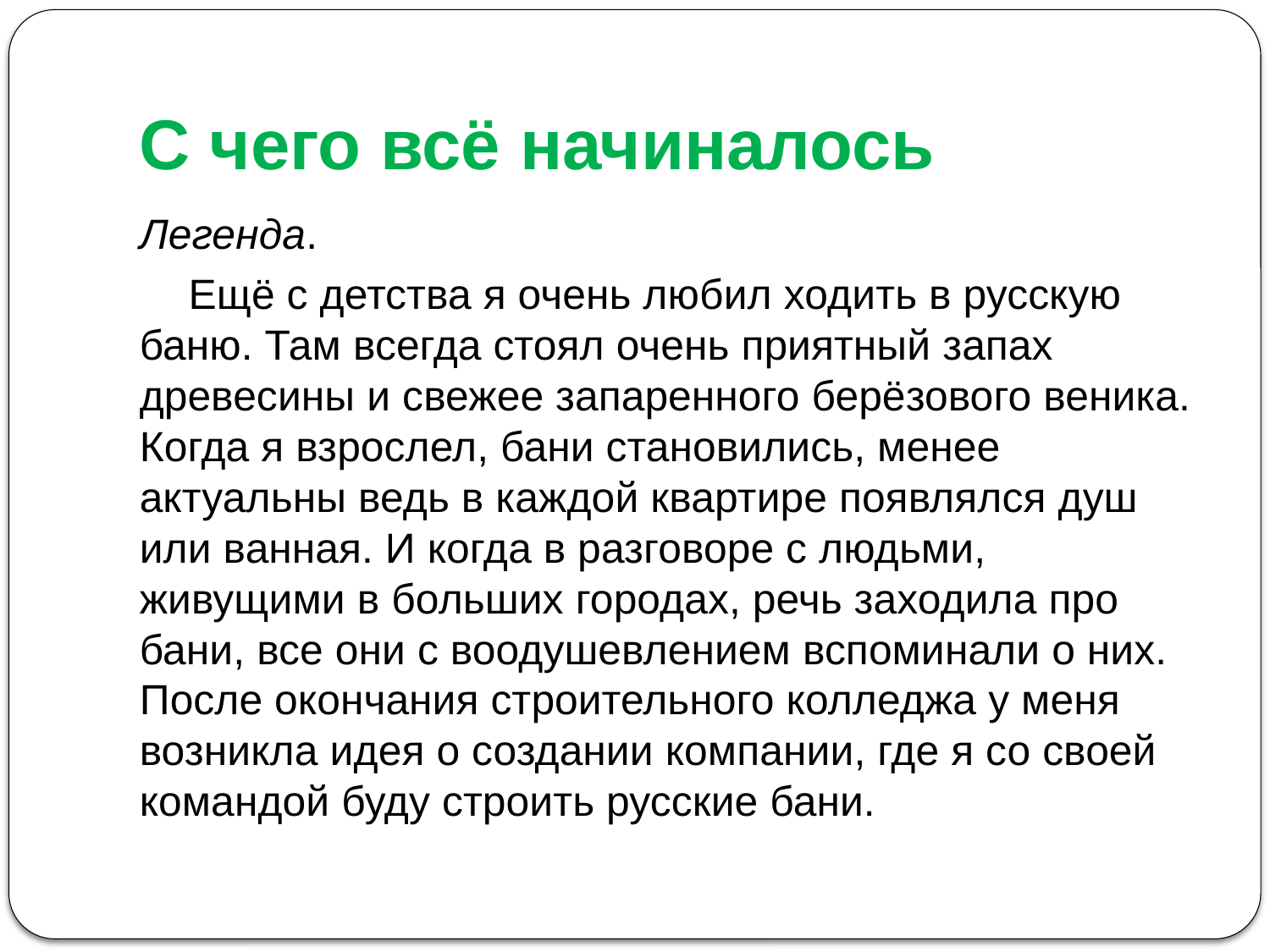

# С чего всё начиналось
Легенда.
Ещё с детства я очень любил ходить в русскую баню. Там всегда стоял очень приятный запах древесины и свежее запаренного берёзового веника. Когда я взрослел, бани становились, менее актуальны ведь в каждой квартире появлялся душ или ванная. И когда в разговоре с людьми, живущими в больших городах, речь заходила про бани, все они с воодушевлением вспоминали о них. После окончания строительного колледжа у меня возникла идея о создании компании, где я со своей командой буду строить русские бани.